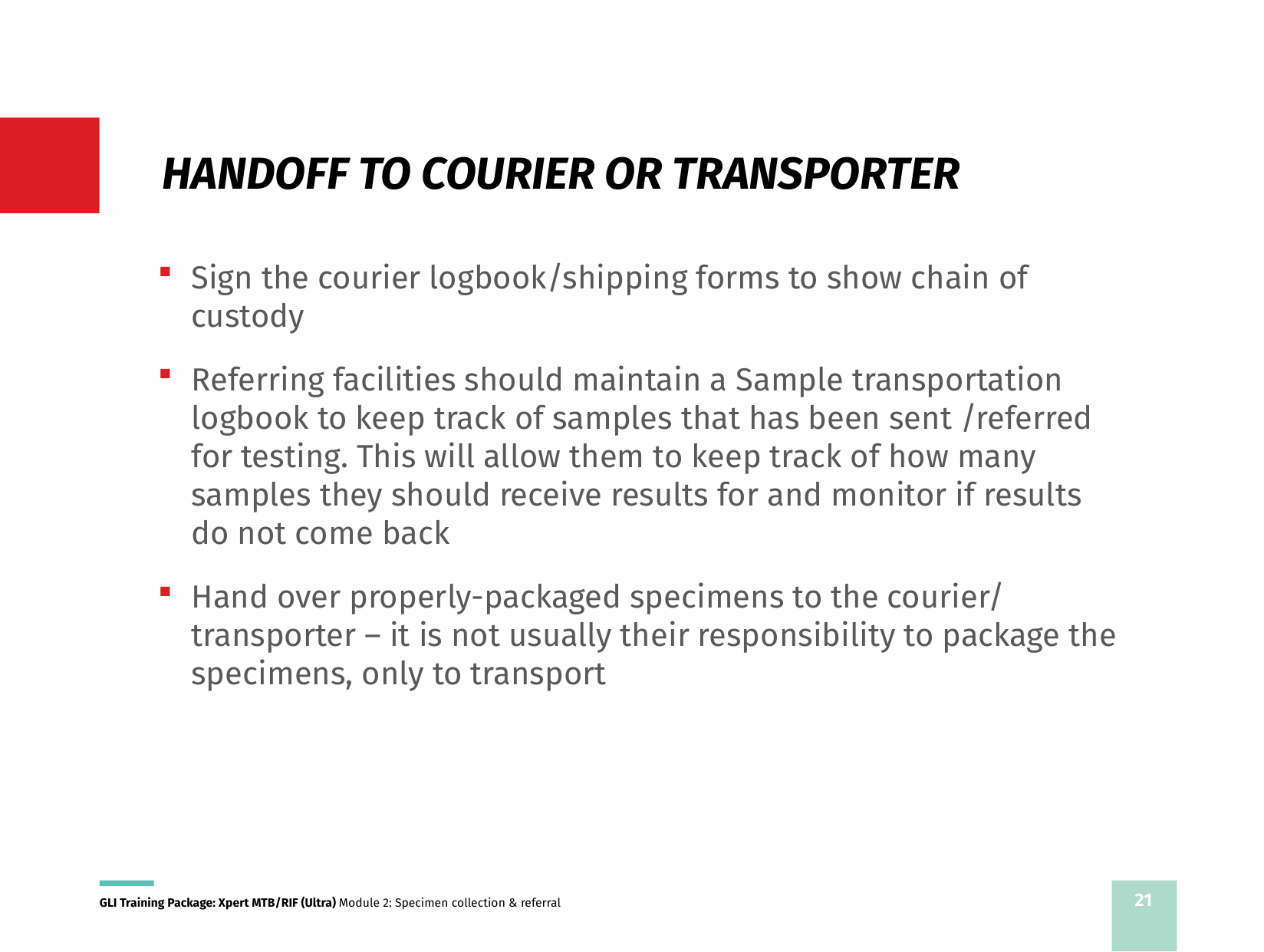

# HANDOFF TO COURIER OR TRANSPORTER
Sign the courier logbook/shipping forms to show chain of custody
Referring facilities should maintain a Sample transportation logbook to keep track of samples that has been sent /referred for testing. This will allow them to keep track of how many samples they should receive results for and monitor if results do not come back
Hand over properly-packaged specimens to the courier/ transporter – it is not usually their responsibility to package the specimens, only to transport